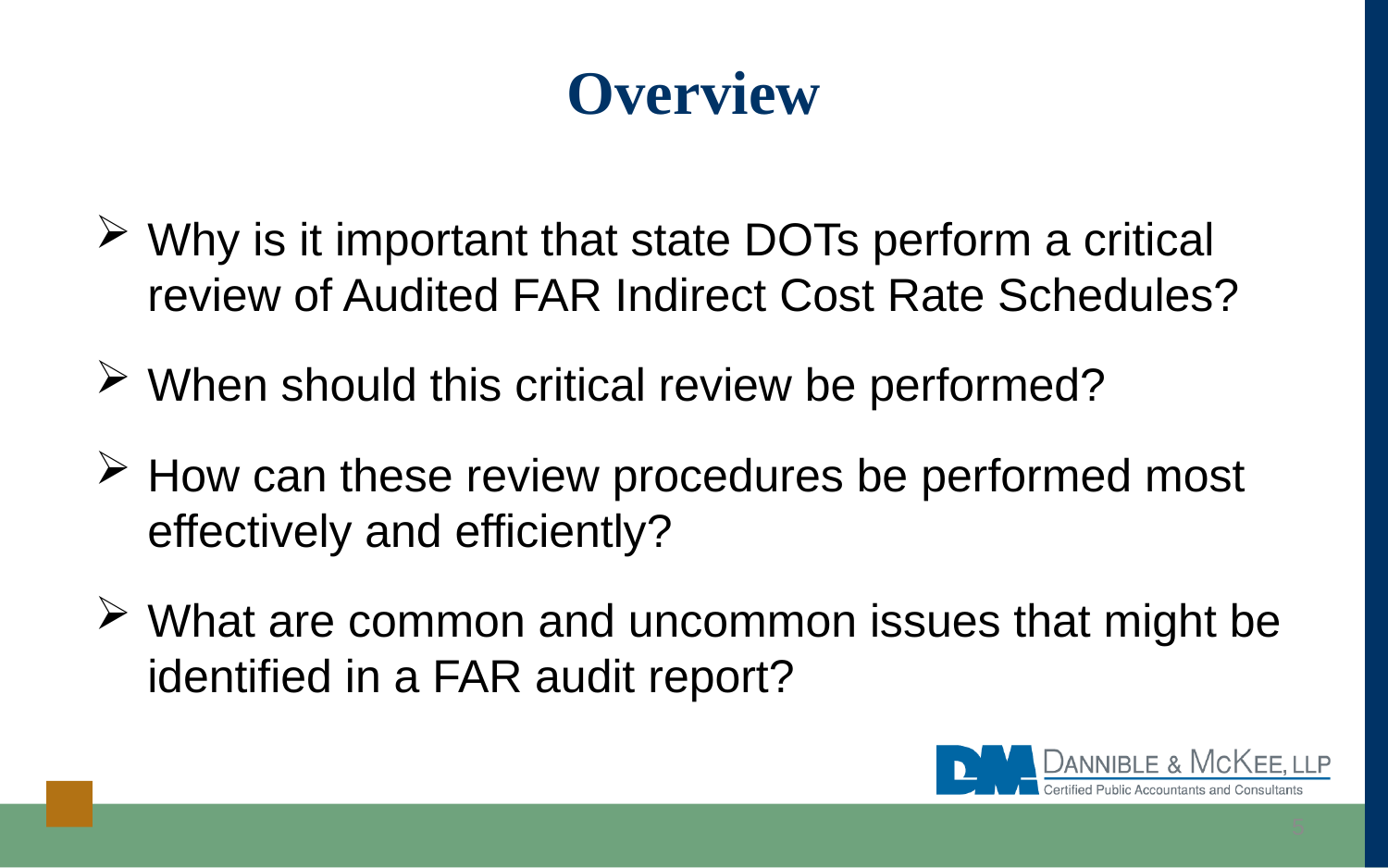

# Overview
Why is it important that state DOTs perform a critical review of Audited FAR Indirect Cost Rate Schedules?
When should this critical review be performed?
How can these review procedures be performed most effectively and efficiently?
What are common and uncommon issues that might be identified in a FAR audit report?

5